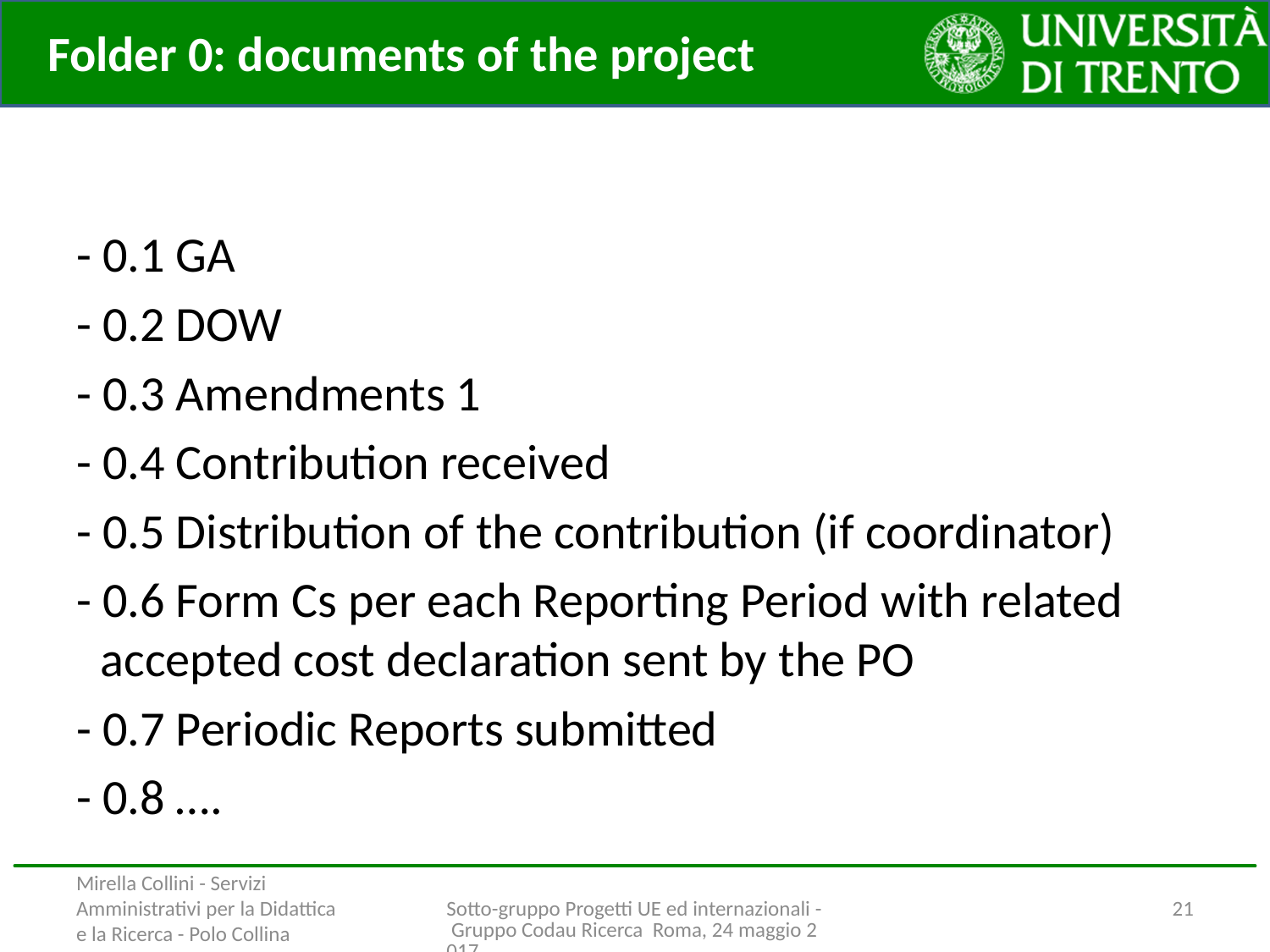

Folder 0: documents of the project

- 0.1 GA
- 0.2 DOW
- 0.3 Amendments 1
- 0.4 Contribution received
- 0.5 Distribution of the contribution (if coordinator)
- 0.6 Form Cs per each Reporting Period with related accepted cost declaration sent by the PO
- 0.7 Periodic Reports submitted
- 0.8 ….

Attenzione all’organizzazione della documentazione
Mirella Collini - Servizi Amministrativi per la Didattica e la Ricerca - Polo Collina
Sotto-gruppo Progetti UE ed internazionali - Gruppo Codau Ricerca  Roma, 24 maggio 2017
21